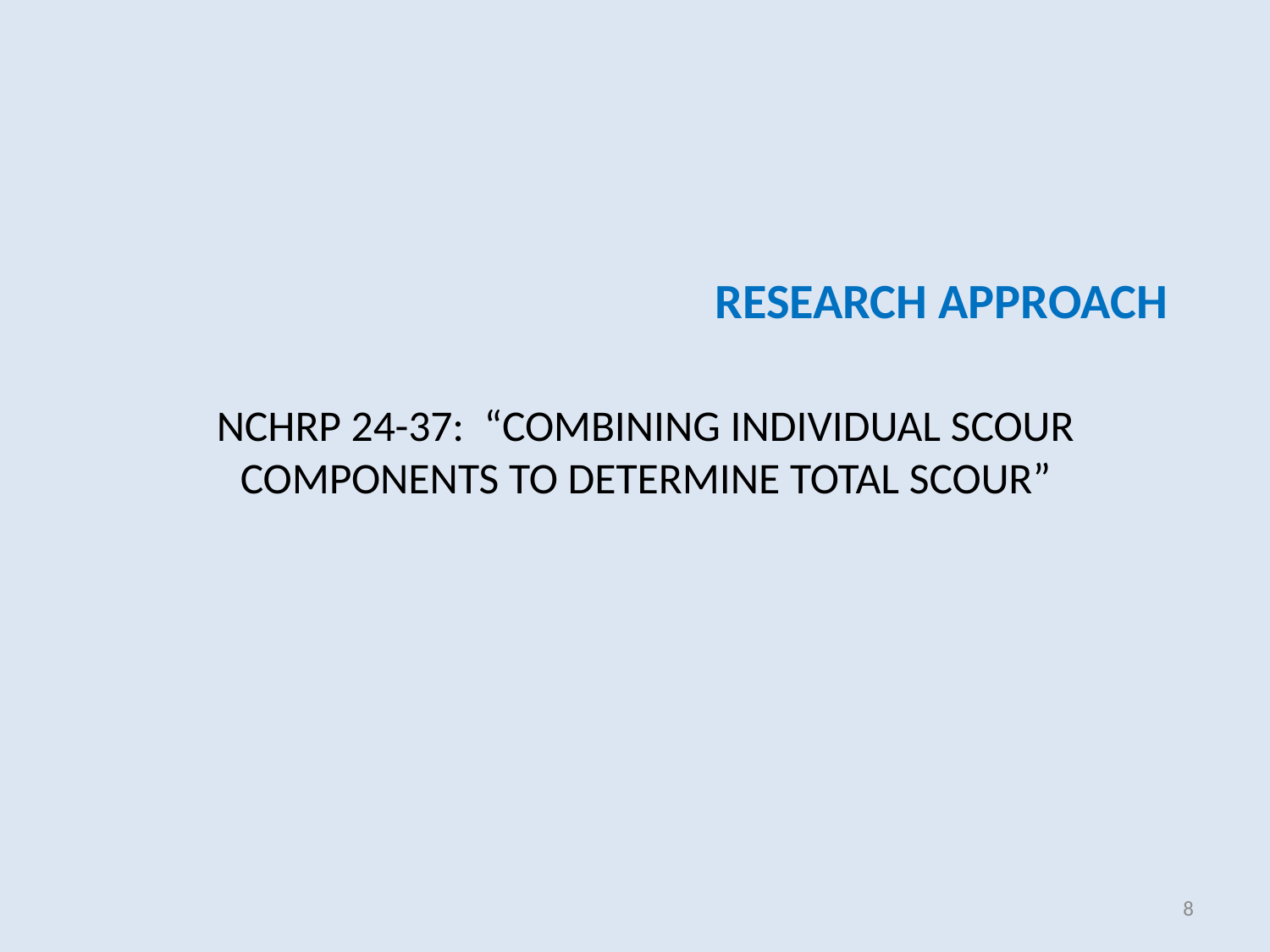

RESEARCH APPROACH
# NCHRP 24-37:  “Combining Individual Scour Components to Determine Total Scour”
8